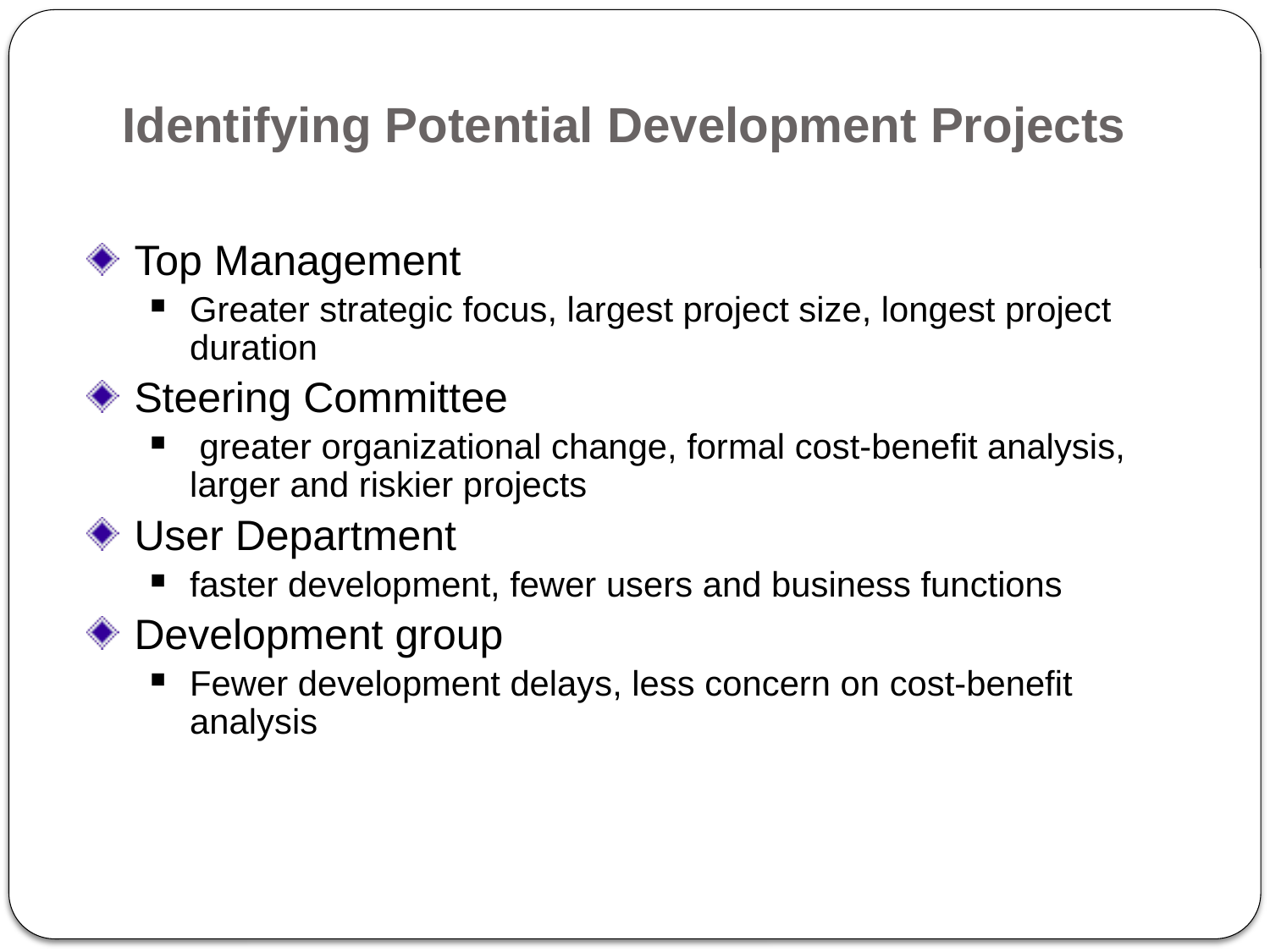

Identifying Potential Development Projects
Top Management
Greater strategic focus, largest project size, longest project duration
Steering Committee
 greater organizational change, formal cost-benefit analysis, larger and riskier projects
User Department
faster development, fewer users and business functions
Development group
Fewer development delays, less concern on cost-benefit analysis